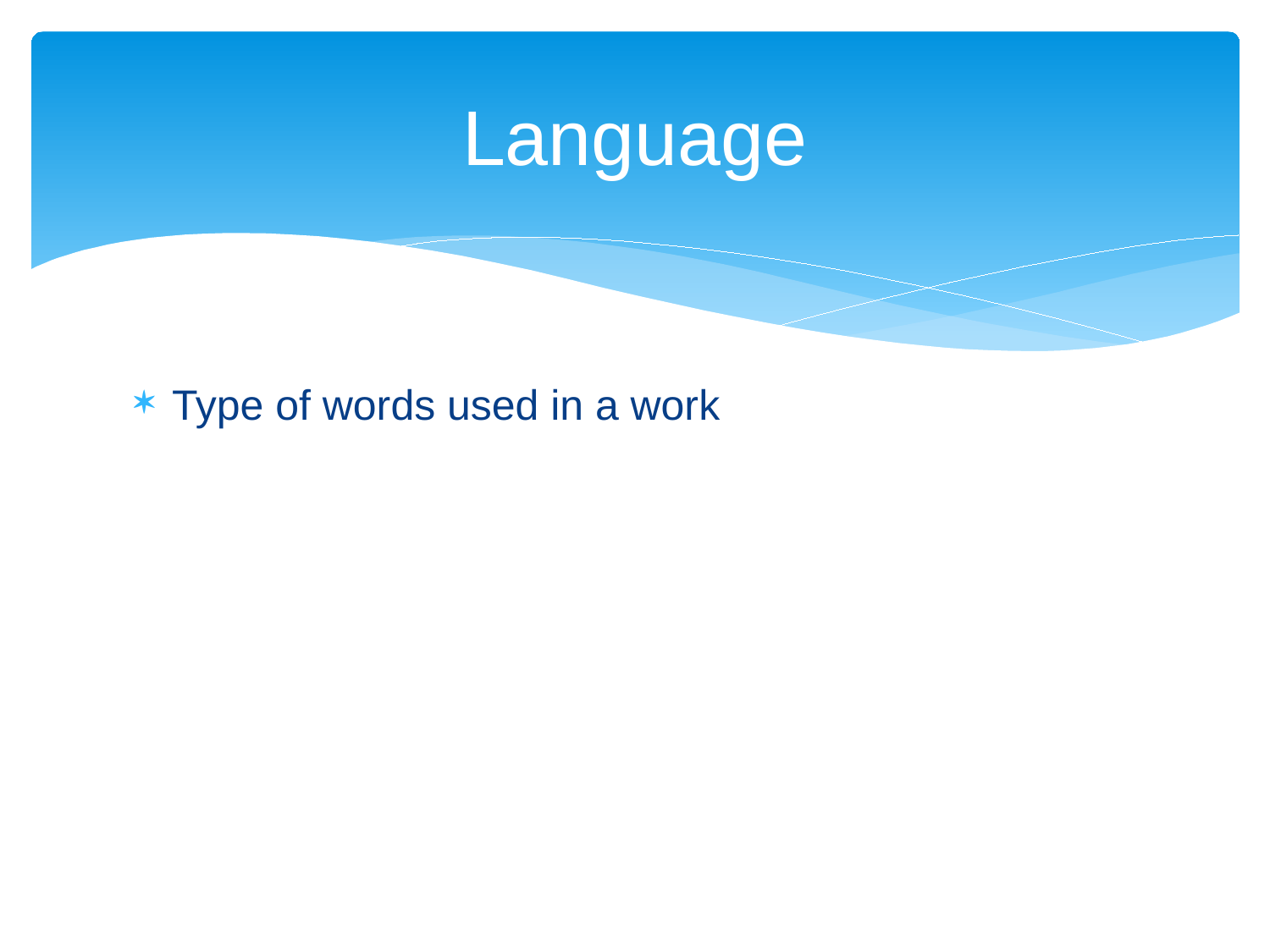

# Language
Type of words used in a work